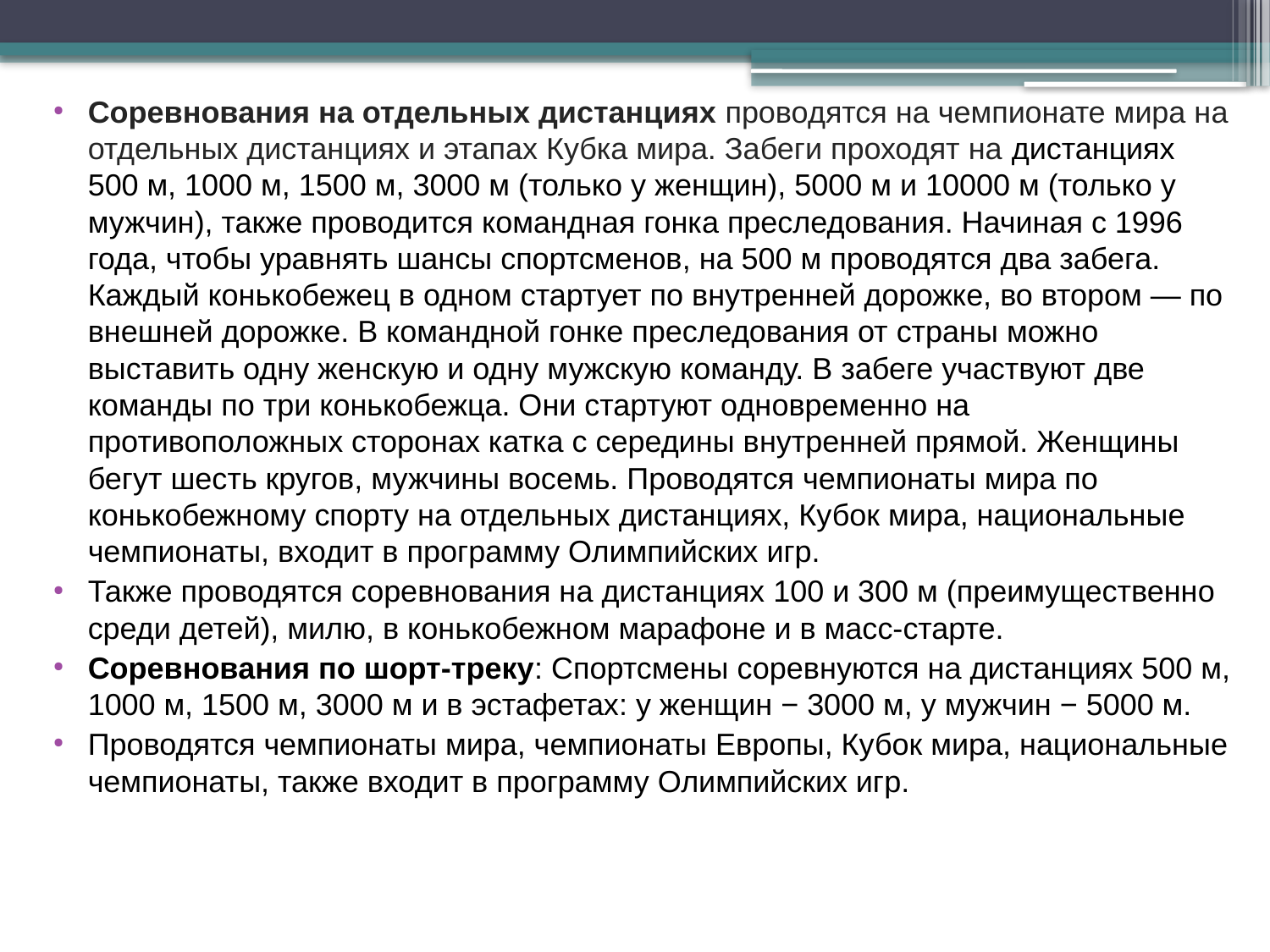

Соревнования на отдельных дистанциях проводятся на чемпионате мира на отдельных дистанциях и этапах Кубка мира. Забеги проходят на дистанциях 500 м, 1000 м, 1500 м, 3000 м (только у женщин), 5000 м и 10000 м (только у мужчин), также проводится командная гонка преследования. Начиная с 1996 года, чтобы уравнять шансы спортсменов, на 500 м проводятся два забега. Каждый конькобежец в одном стартует по внутренней дорожке, во втором — по внешней дорожке. В командной гонке преследования от страны можно выставить одну женскую и одну мужскую команду. В забеге участвуют две команды по три конькобежца. Они стартуют одновременно на противоположных сторонах катка с середины внутренней прямой. Женщины бегут шесть кругов, мужчины восемь. Проводятся чемпионаты мира по конькобежному спорту на отдельных дистанциях, Кубок мира, национальные чемпионаты, входит в программу Олимпийских игр.
Также проводятся соревнования на дистанциях 100 и 300 м (преимущественно среди детей), милю, в конькобежном марафоне и в масс-старте.
Соревнования по шорт-треку: Спортсмены соревнуются на дистанциях 500 м, 1000 м, 1500 м, 3000 м и в эстафетах: у женщин − 3000 м, у мужчин − 5000 м.
Проводятся чемпионаты мира, чемпионаты Европы, Кубок мира, национальные чемпионаты, также входит в программу Олимпийских игр.